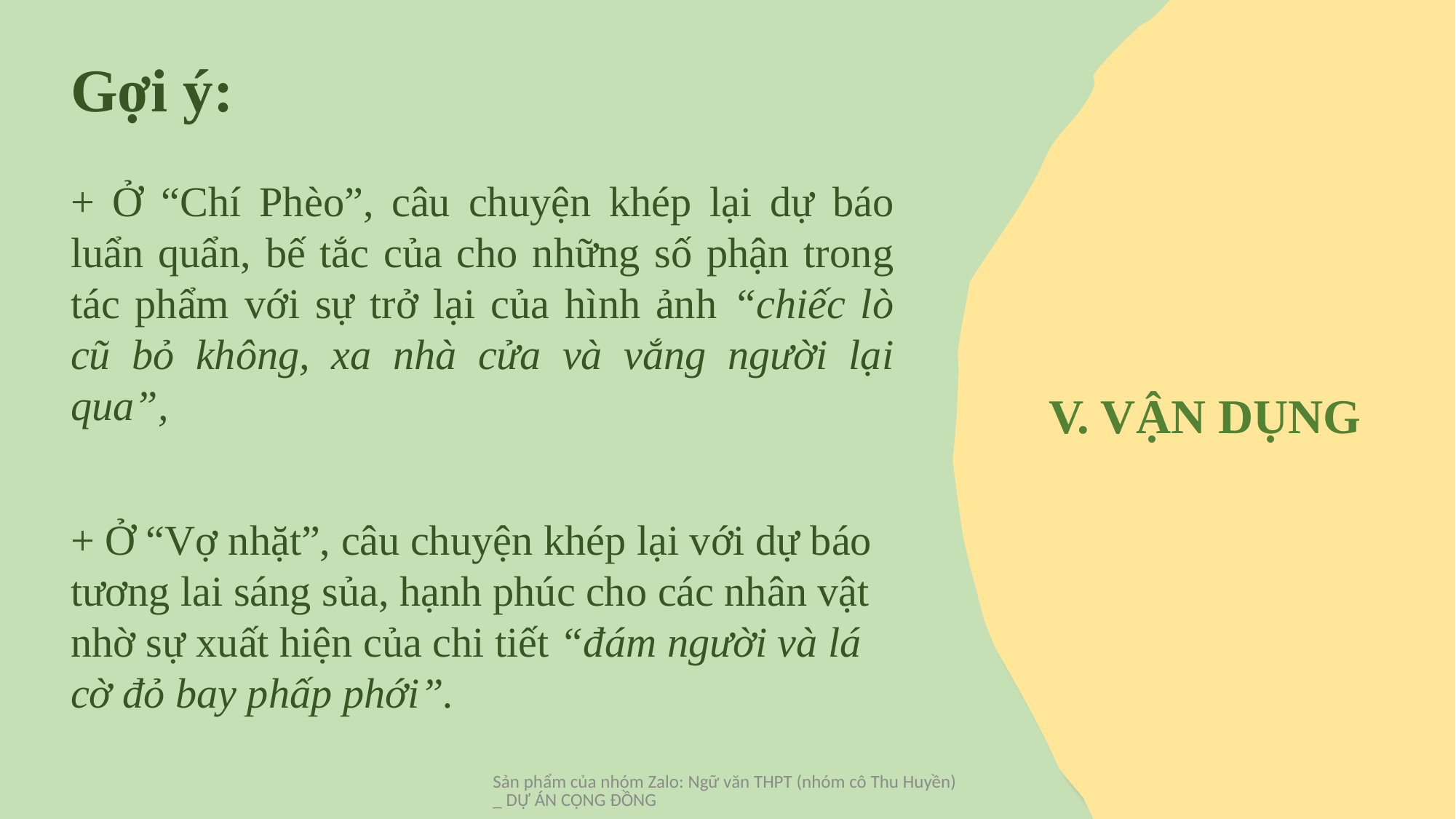

Gợi ý:
+ Ở “Chí Phèo”, câu chuyện khép lại dự báo luẩn quẩn, bế tắc của cho những số phận trong tác phẩm với sự trở lại của hình ảnh “chiếc lò cũ bỏ không, xa nhà cửa và vắng người lại qua”,
V. VẬN DỤNG
+ Ở “Vợ nhặt”, câu chuyện khép lại với dự báo tương lai sáng sủa, hạnh phúc cho các nhân vật nhờ sự xuất hiện của chi tiết “đám người và lá cờ đỏ bay phấp phới”.
Sản phẩm của nhóm Zalo: Ngữ văn THPT (nhóm cô Thu Huyền)_ DỰ ÁN CỘNG ĐỒNG